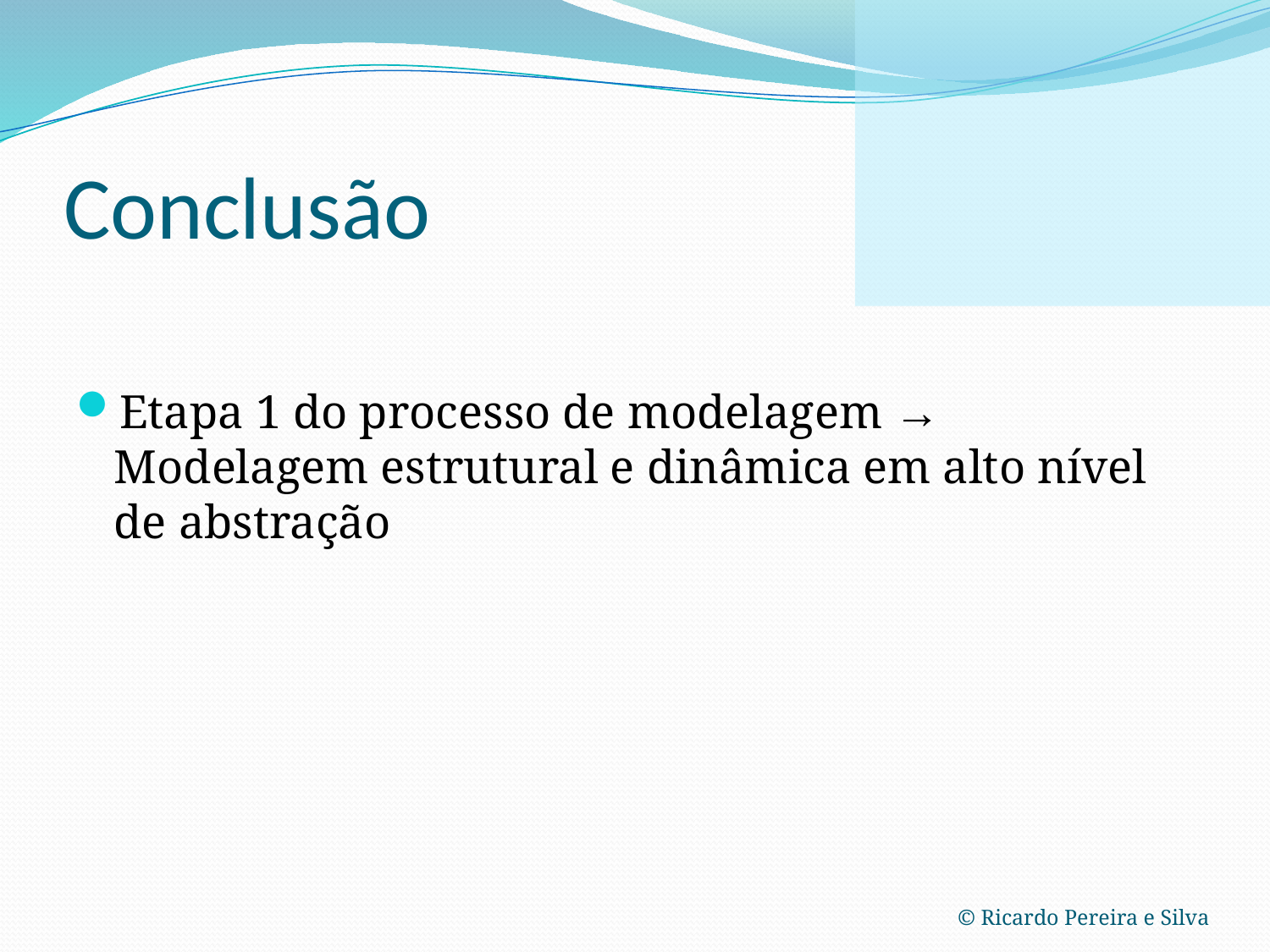

# Conclusão
Etapa 1 do processo de modelagem → Modelagem estrutural e dinâmica em alto nível de abstração
© Ricardo Pereira e Silva